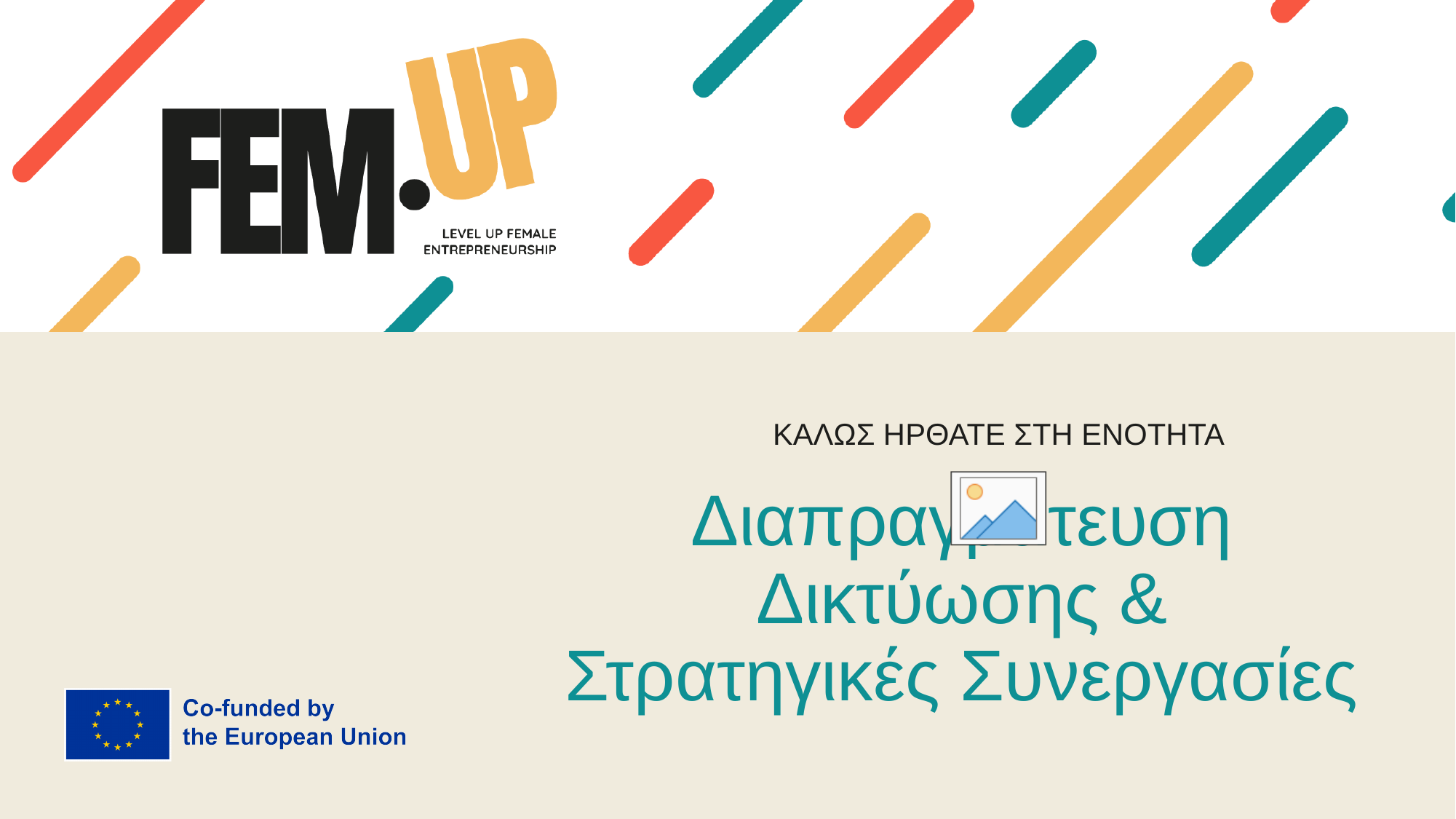

ΚΑΛΩΣ ΗΡΘΑΤΕ ΣΤΗ ΕΝΟΤΗΤΑ
# Διαπραγμάτευση Δικτύωσης & Στρατηγικές Συνεργασίες